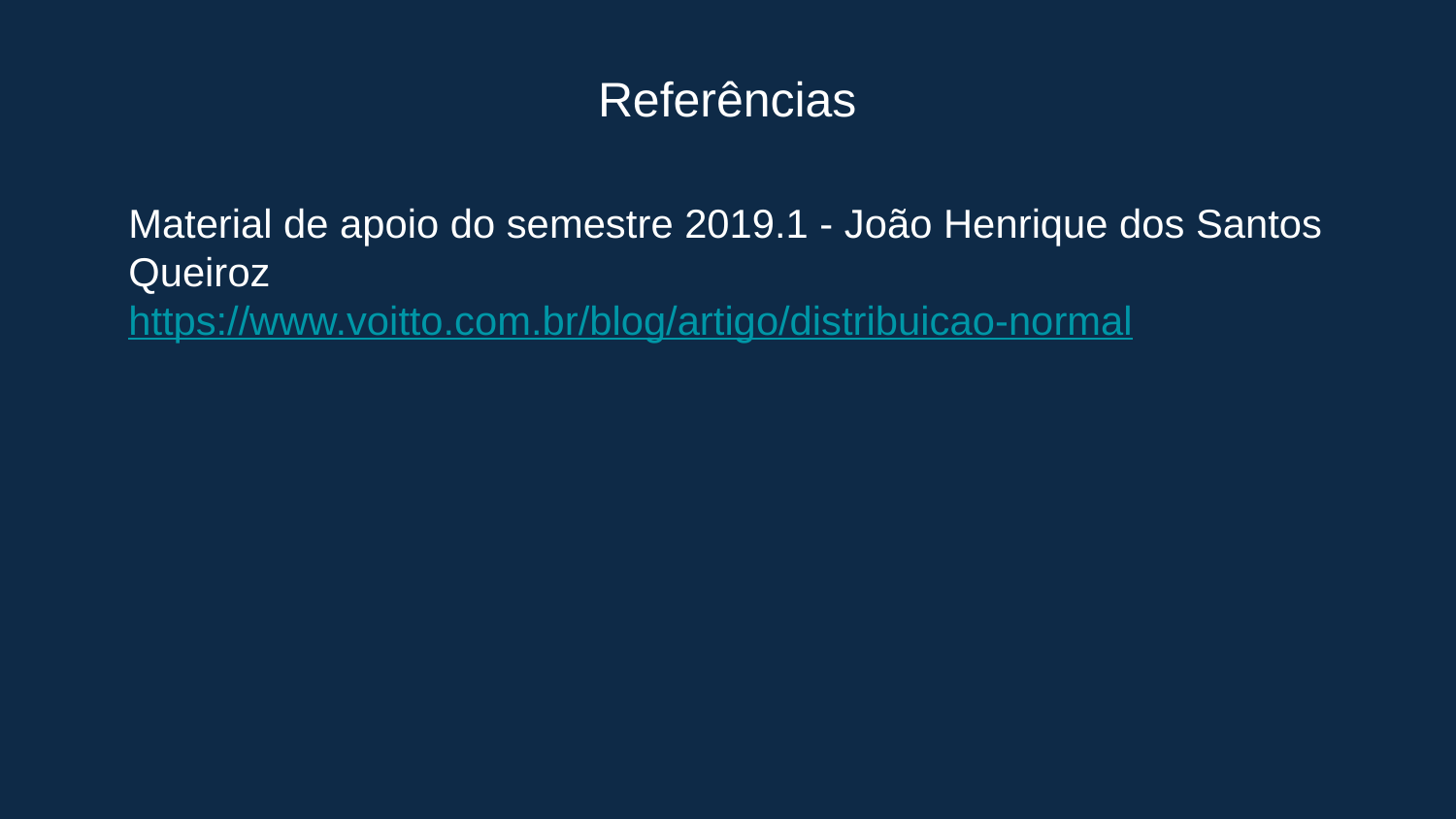

Referências

Material de apoio do semestre 2019.1 - João Henrique dos Santos Queiroz
https://www.voitto.com.br/blog/artigo/distribuicao-normal